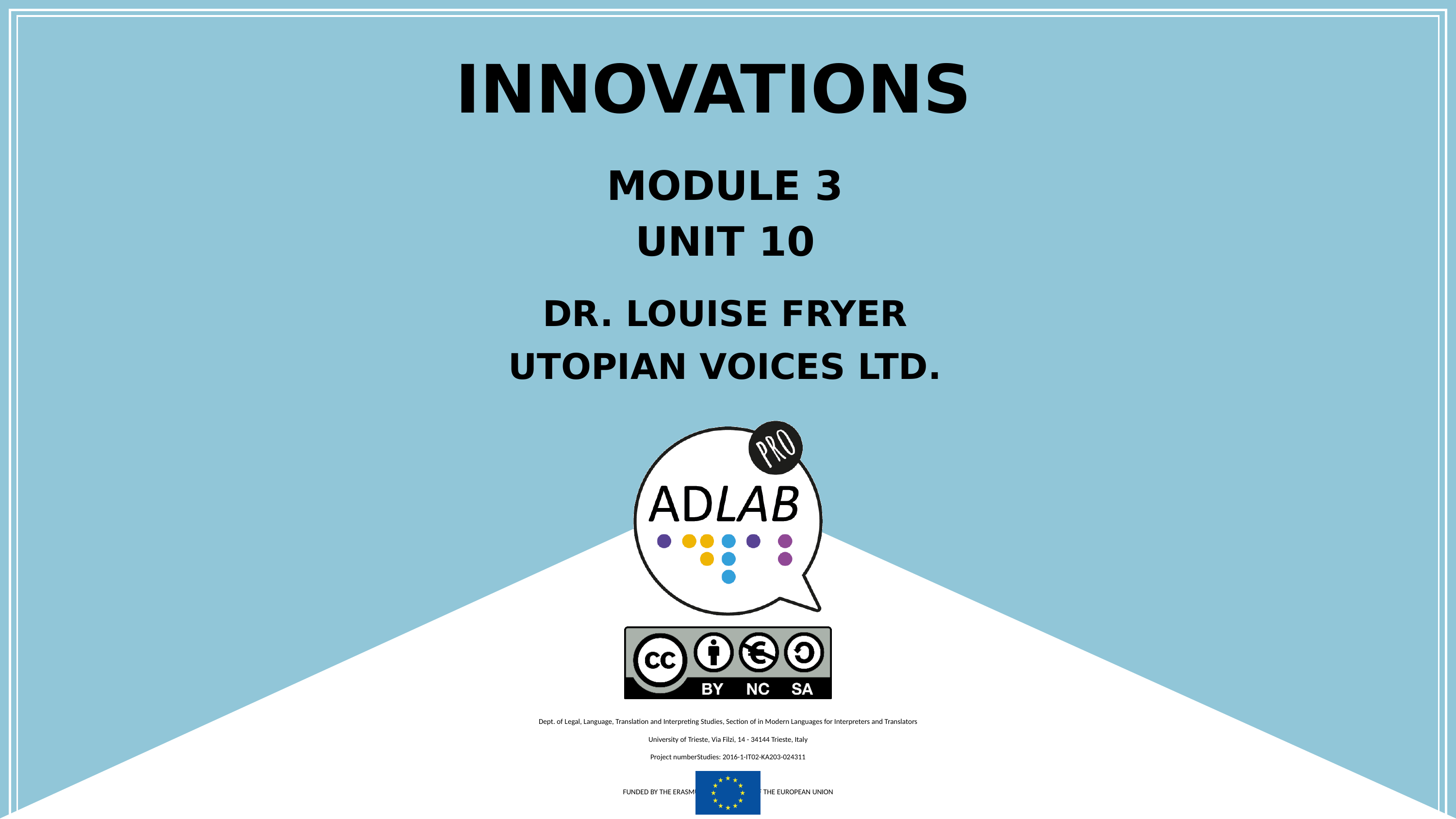

# Innovations
Module 3
Unit 10
Dr. Louise FryeR
Utopian Voices Ltd.